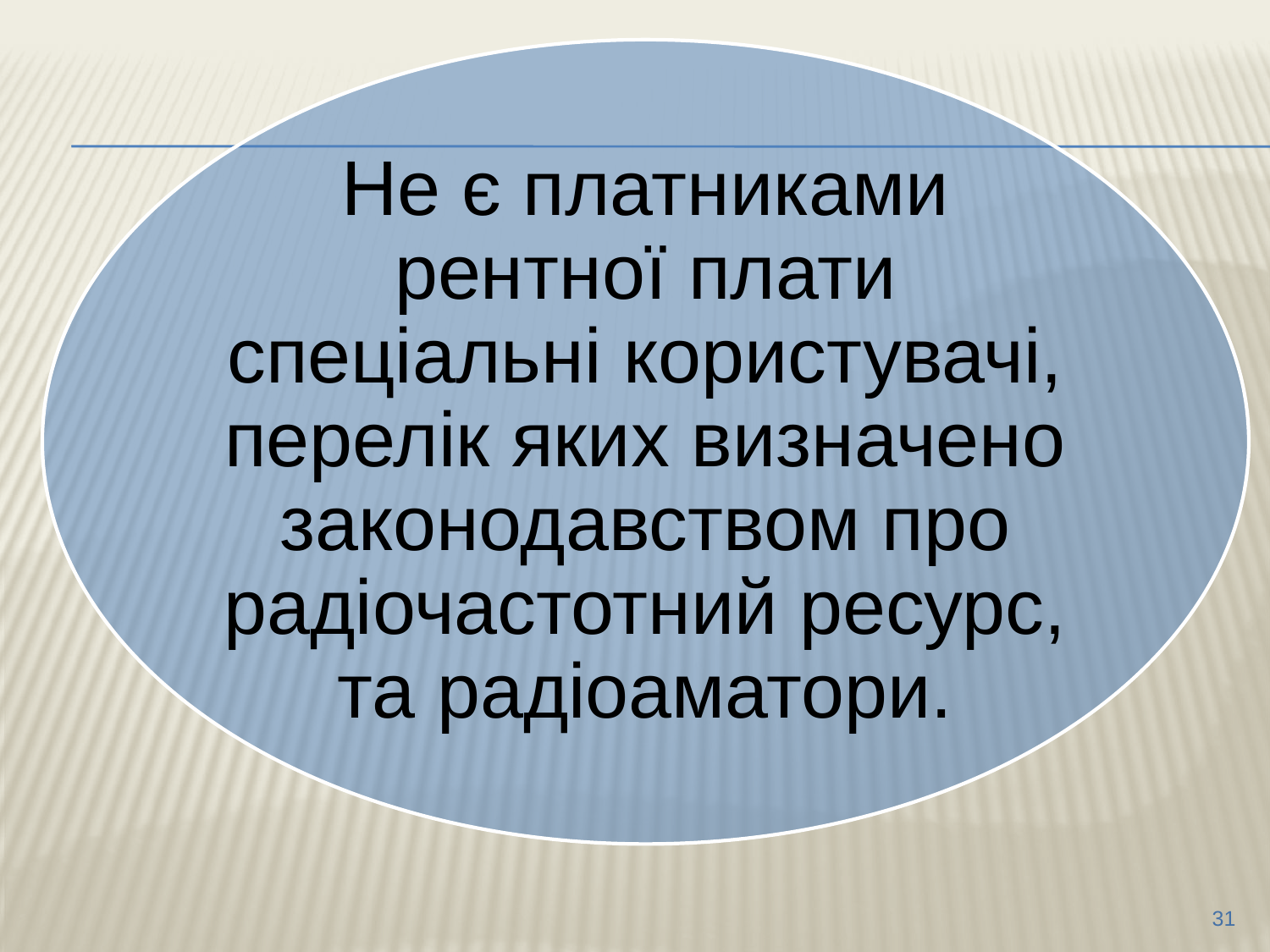

Не є платниками рентної плати спеціальні користувачі, перелік яких визначено законодавством про радіочастотний ресурс, та радіоаматори.
31